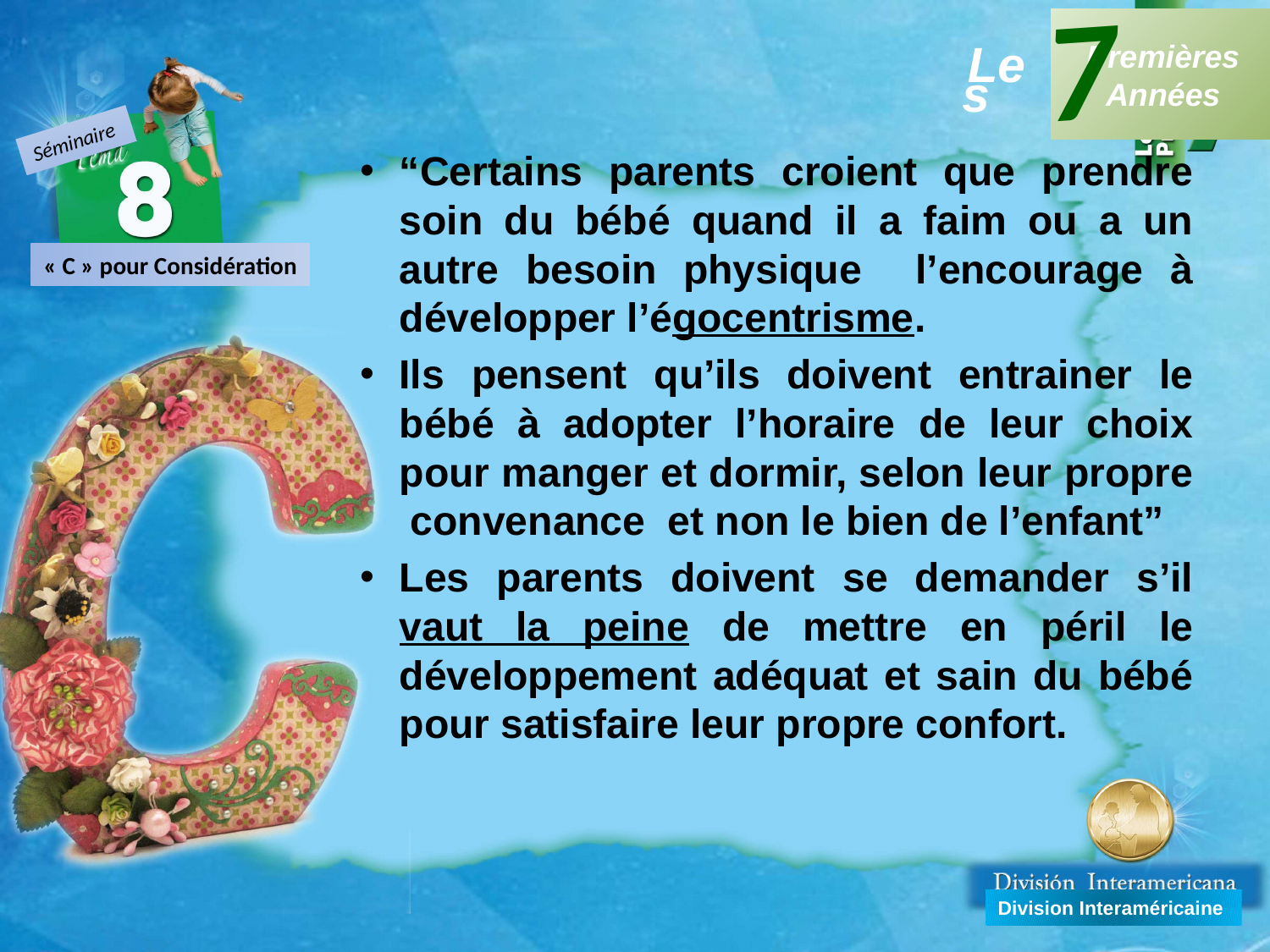

7
Premières
Années
Les
Séminaire
“Certains parents croient que prendre soin du bébé quand il a faim ou a un autre besoin physique  l’encourage à développer l’égocentrisme.
Ils pensent qu’ils doivent entrainer le bébé à adopter l’horaire de leur choix pour manger et dormir, selon leur propre  convenance  et non le bien de l’enfant”
Les parents doivent se demander s’il vaut la peine de mettre en péril le développement adéquat et sain du bébé pour satisfaire leur propre confort.

« C » pour Considération
Division Interaméricaine